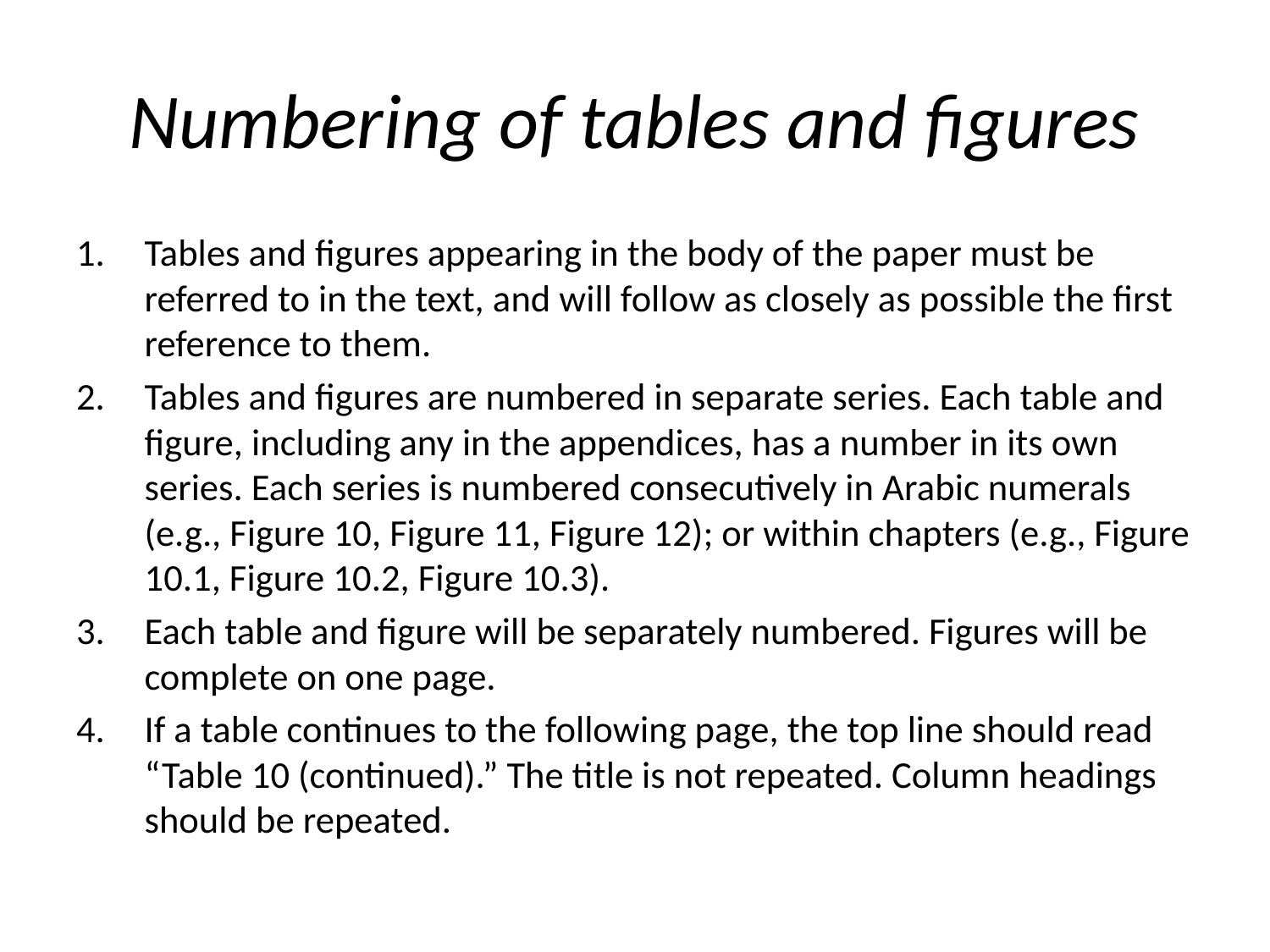

# Numbering of tables and figures
Tables and figures appearing in the body of the paper must be referred to in the text, and will follow as closely as possible the first reference to them.
Tables and figures are numbered in separate series. Each table and figure, including any in the appendices, has a number in its own series. Each series is numbered consecutively in Arabic numerals (e.g., Figure 10, Figure 11, Figure 12); or within chapters (e.g., Figure 10.1, Figure 10.2, Figure 10.3).
Each table and figure will be separately numbered. Figures will be complete on one page.
If a table continues to the following page, the top line should read “Table 10 (continued).” The title is not repeated. Column headings should be repeated.